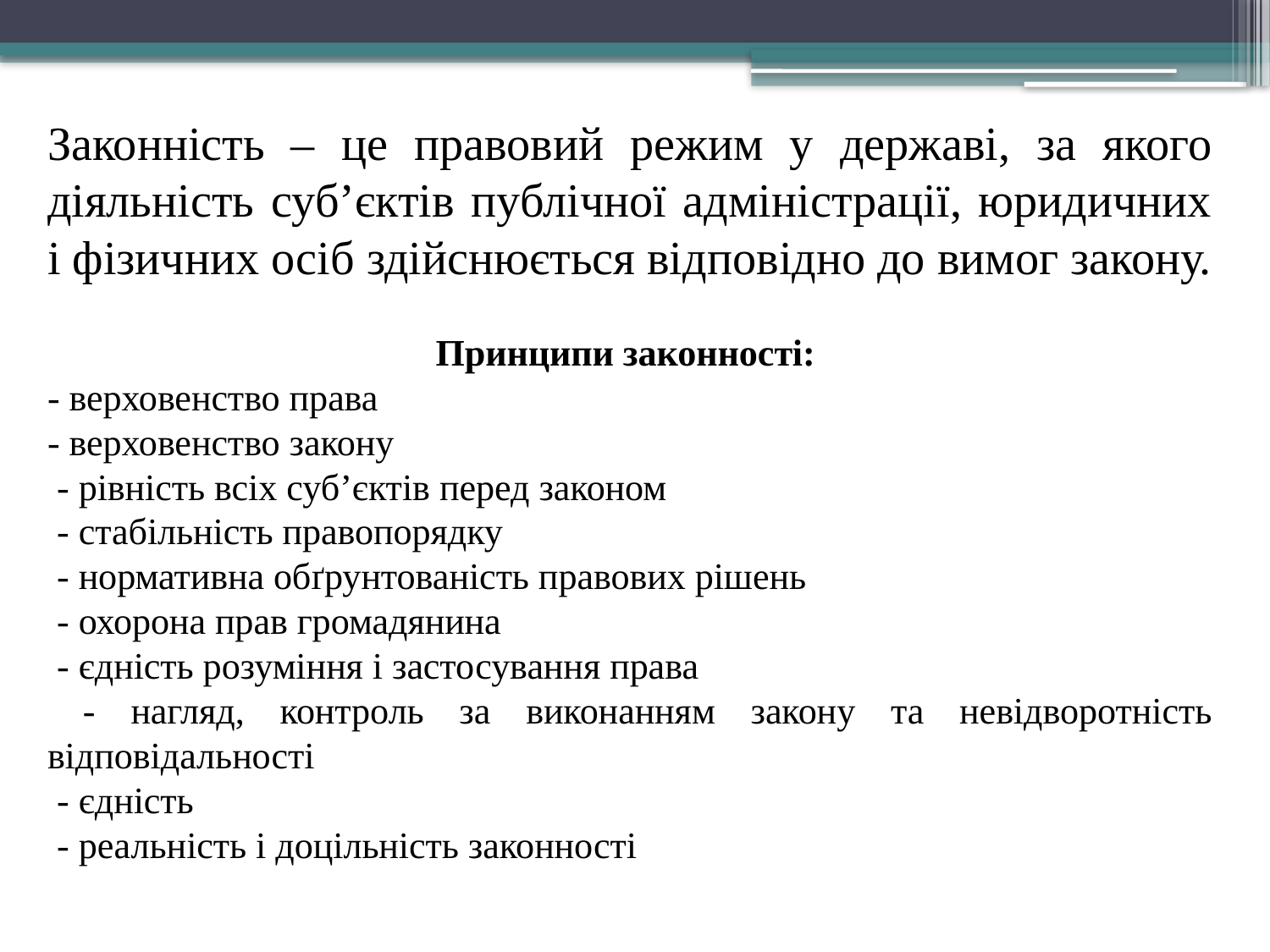

Законність – це правовий режим у державі, за якого діяльність суб’єктів публічної адміністрації, юридичних і фізичних осіб здійснюється відповідно до вимог закону.

Принципи законності:
- верховенство права
- верховенство закону
 - рівність всіх суб’єктів перед законом
 - стабільність правопорядку
 - нормативна обґрунтованість правових рішень
 - охорона прав громадянина
 - єдність розуміння і застосування права
 - нагляд, контроль за виконанням закону та невідворотність відповідальності
 - єдність
 - реальність і доцільність законності